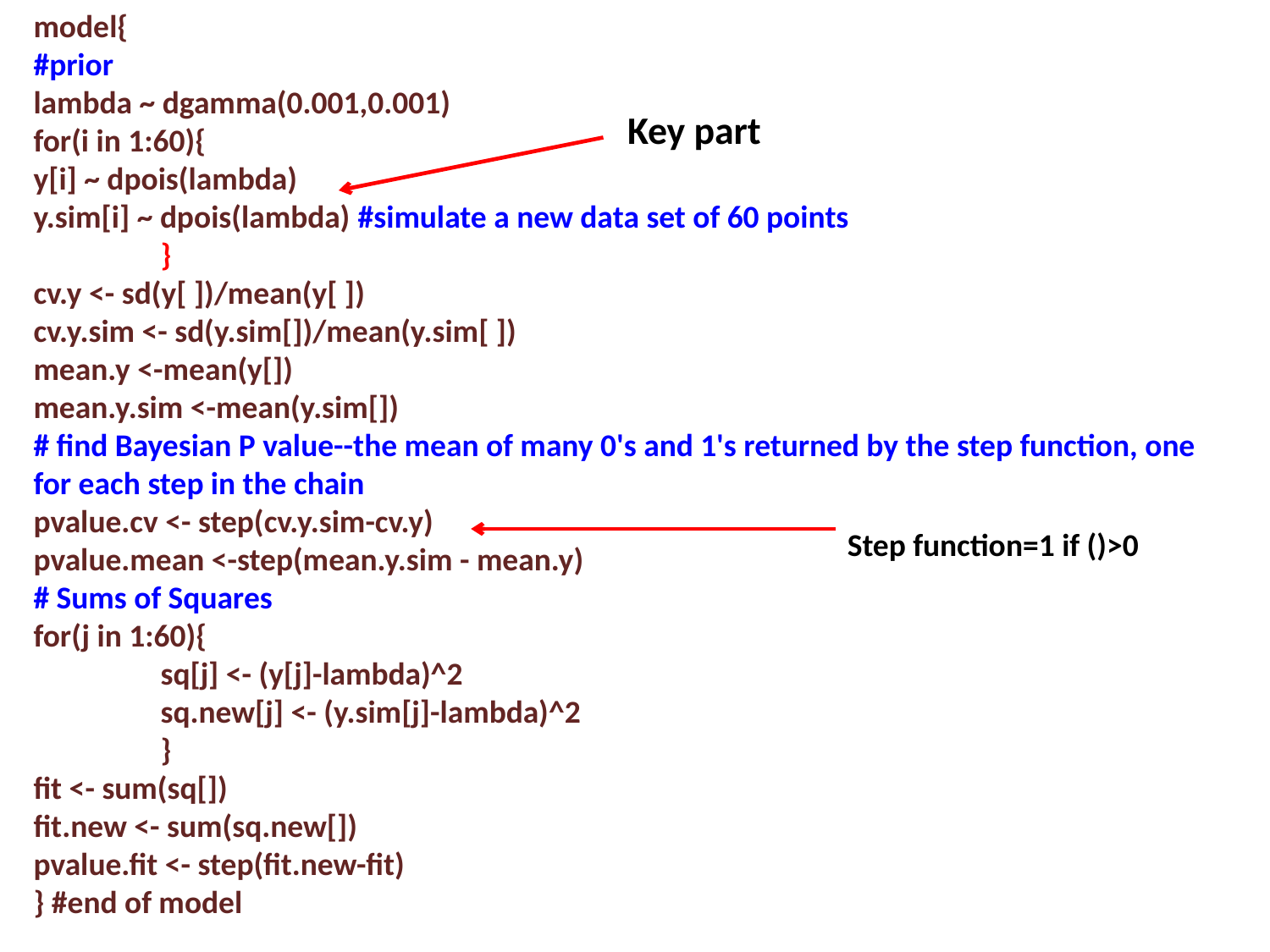

model{
#prior
lambda ~ dgamma(0.001,0.001)
for(i in 1:60){
y[i] ~ dpois(lambda)
y.sim[i] ~ dpois(lambda) #simulate a new data set of 60 points
	}
cv.y <- sd(y[ ])/mean(y[ ])
cv.y.sim <- sd(y.sim[])/mean(y.sim[ ])
mean.y <-mean(y[])
mean.y.sim <-mean(y.sim[])
# find Bayesian P value--the mean of many 0's and 1's returned by the step function, one for each step in the chain
pvalue.cv <- step(cv.y.sim-cv.y)
pvalue.mean <-step(mean.y.sim - mean.y)
# Sums of Squares
for(j in 1:60){
	sq[j] <- (y[j]-lambda)^2
	sq.new[j] <- (y.sim[j]-lambda)^2
	}
fit <- sum(sq[])
fit.new <- sum(sq.new[])
pvalue.fit <- step(fit.new-fit)
} #end of model
Key part
Step function=1 if ()>0